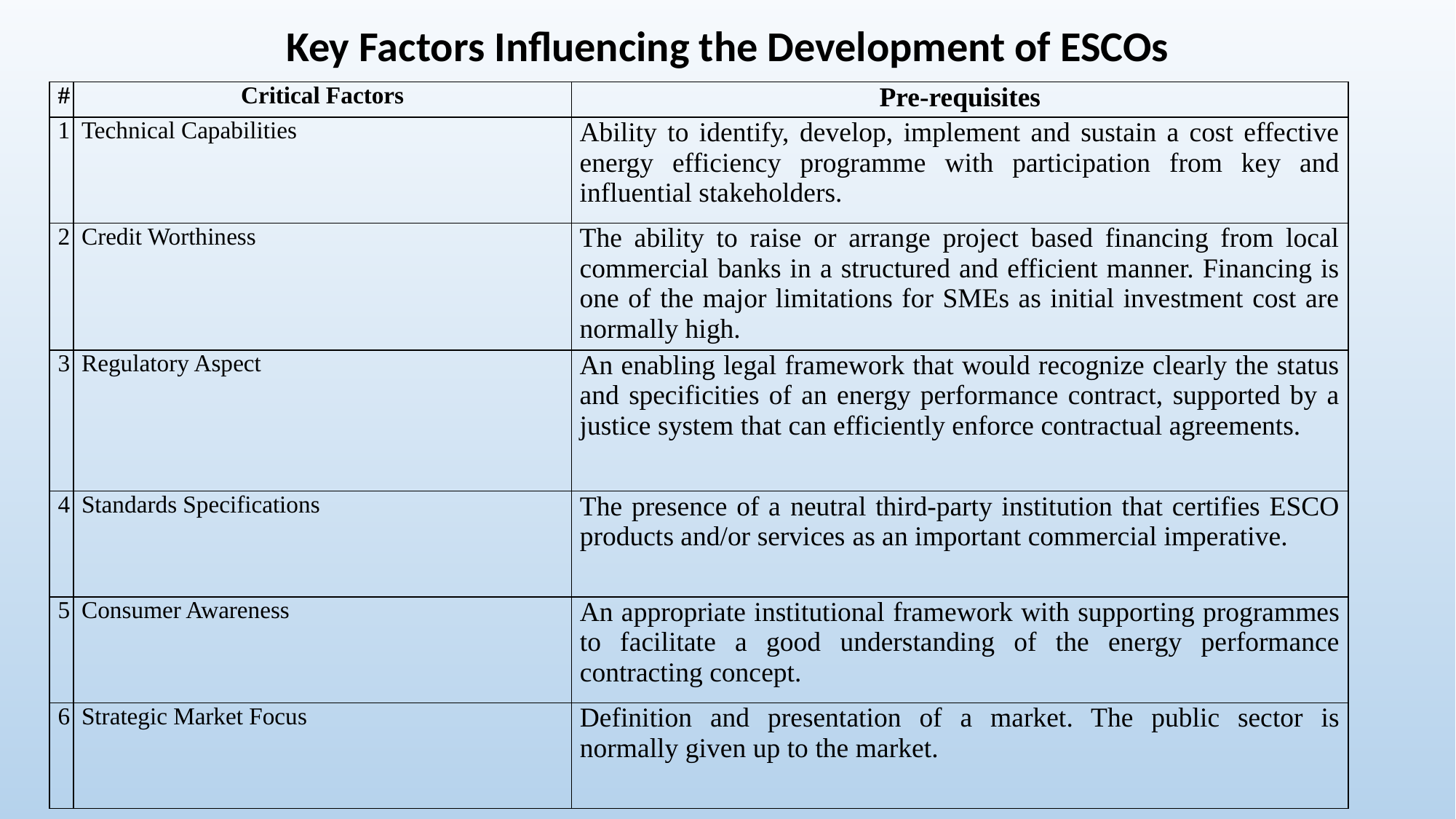

Key Factors Influencing the Development of ESCOs
| # | Critical Factors | Pre-requisites |
| --- | --- | --- |
| 1 | Technical Capabilities | Ability to identify, develop, implement and sustain a cost effective energy efficiency programme with participation from key and influential stakeholders. |
| 2 | Credit Worthiness | The ability to raise or arrange project based financing from local commercial banks in a structured and efficient manner. Financing is one of the major limitations for SMEs as initial investment cost are normally high. |
| 3 | Regulatory Aspect | An enabling legal framework that would recognize clearly the status and specificities of an energy performance contract, supported by a justice system that can efficiently enforce contractual agreements. |
| 4 | Standards Specifications | The presence of a neutral third-party institution that certifies ESCO products and/or services as an important commercial imperative. |
| 5 | Consumer Awareness | An appropriate institutional framework with supporting programmes to facilitate a good understanding of the energy performance contracting concept. |
| 6 | Strategic Market Focus | Definition and presentation of a market. The public sector is normally given up to the market. |